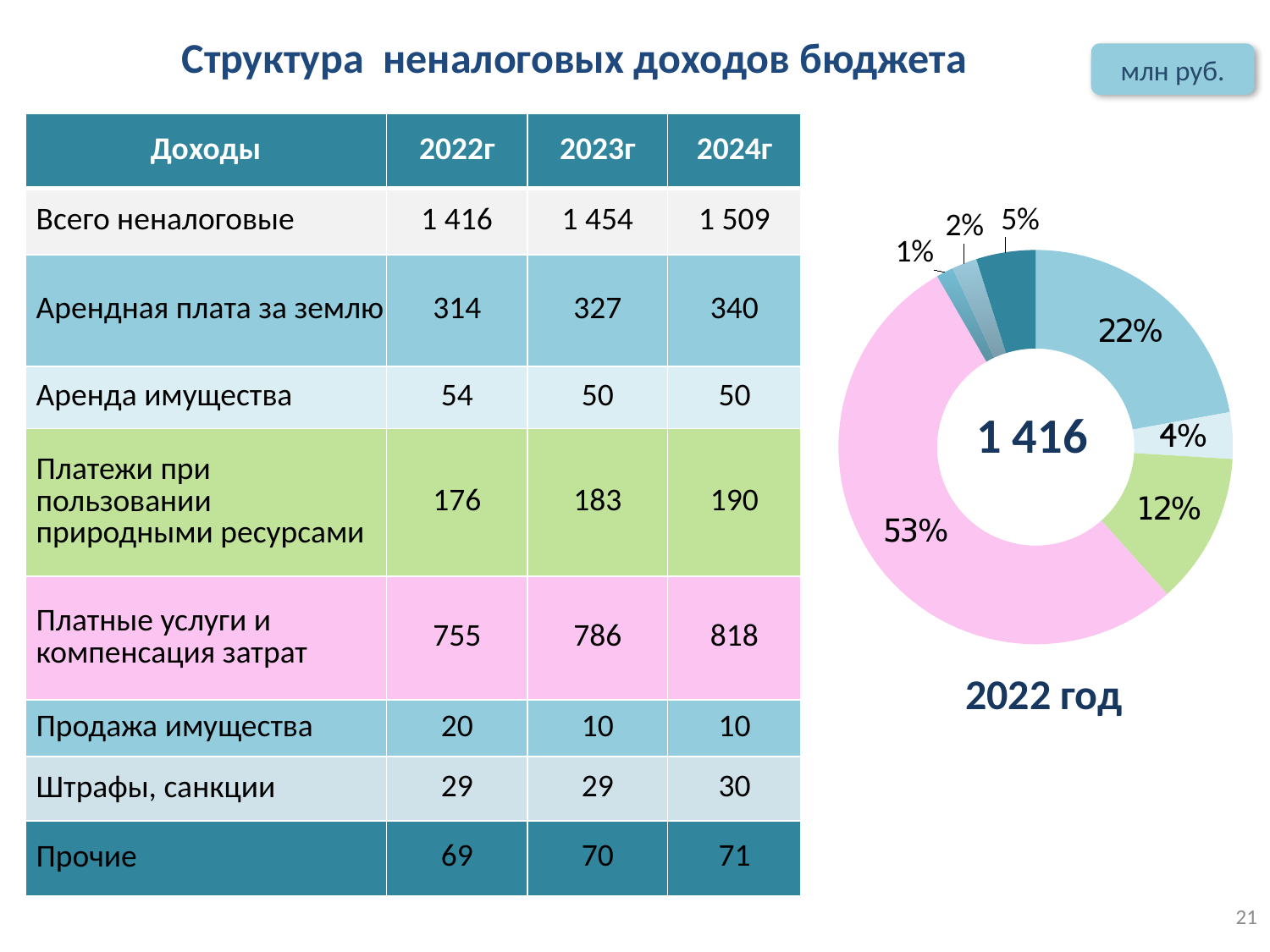

Структура  неналоговых доходов бюджета
млн руб.
| Доходы | 2022г | 2023г | 2024г |
| --- | --- | --- | --- |
| Всего неналоговые | 1 416 | 1 454 | 1 509 |
| Арендная плата за землю | 314 | 327 | 340 |
| Аренда имущества | 54 | 50 | 50 |
| Платежи при пользовании природными ресурсами | 176 | 183 | 190 |
| Платные услуги и компенсация затрат | 755 | 786 | 818 |
| Продажа имущества | 20 | 10 | 10 |
| Штрафы, санкции | 29 | 29 | 30 |
| Прочие | 69 | 70 | 71 |

[unsupported chart]

2022 год
21